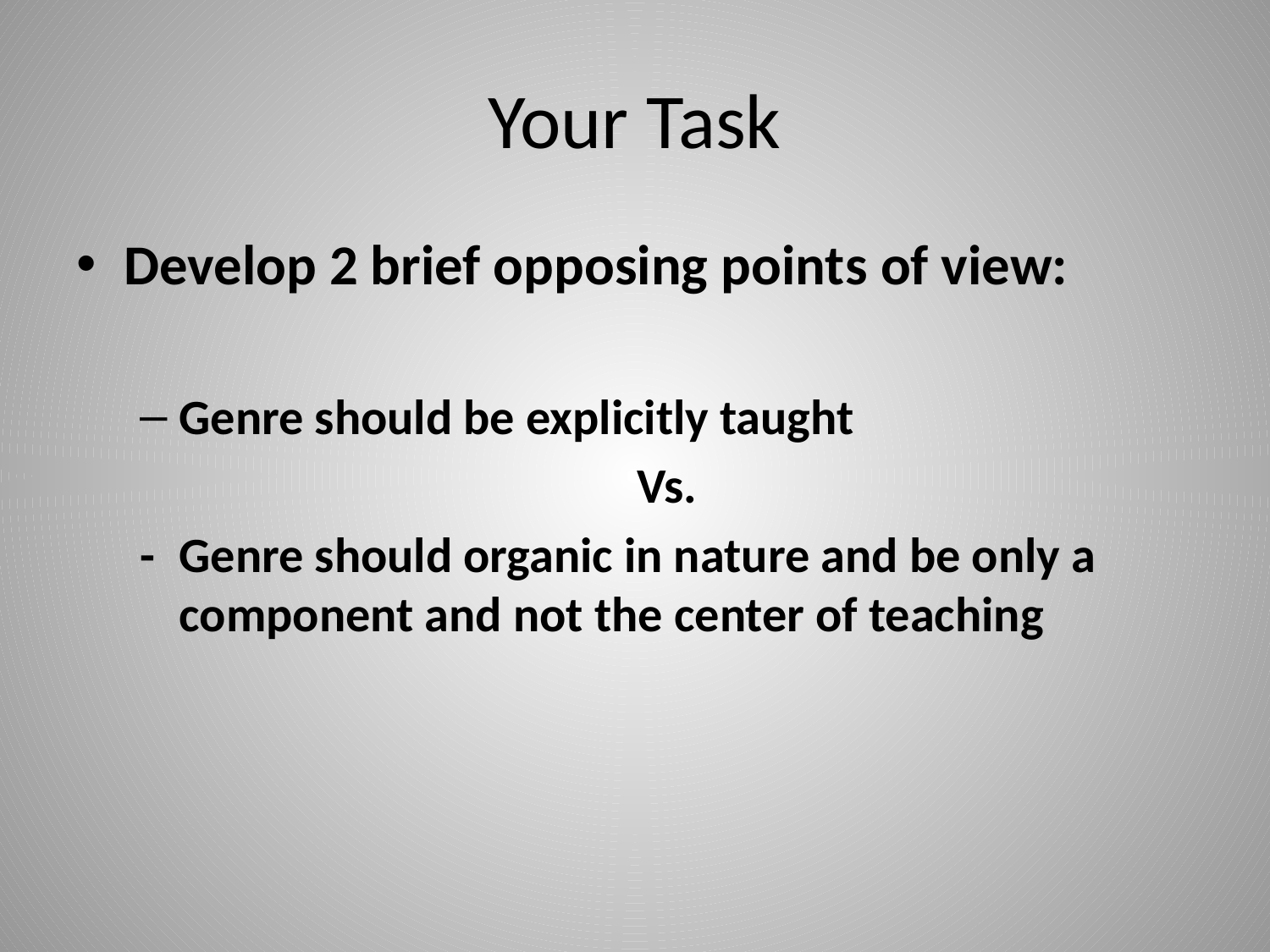

# Your Task
Develop 2 brief opposing points of view:

Genre should be explicitly taught
Vs.
-	Genre should organic in nature and be only a component and not the center of teaching